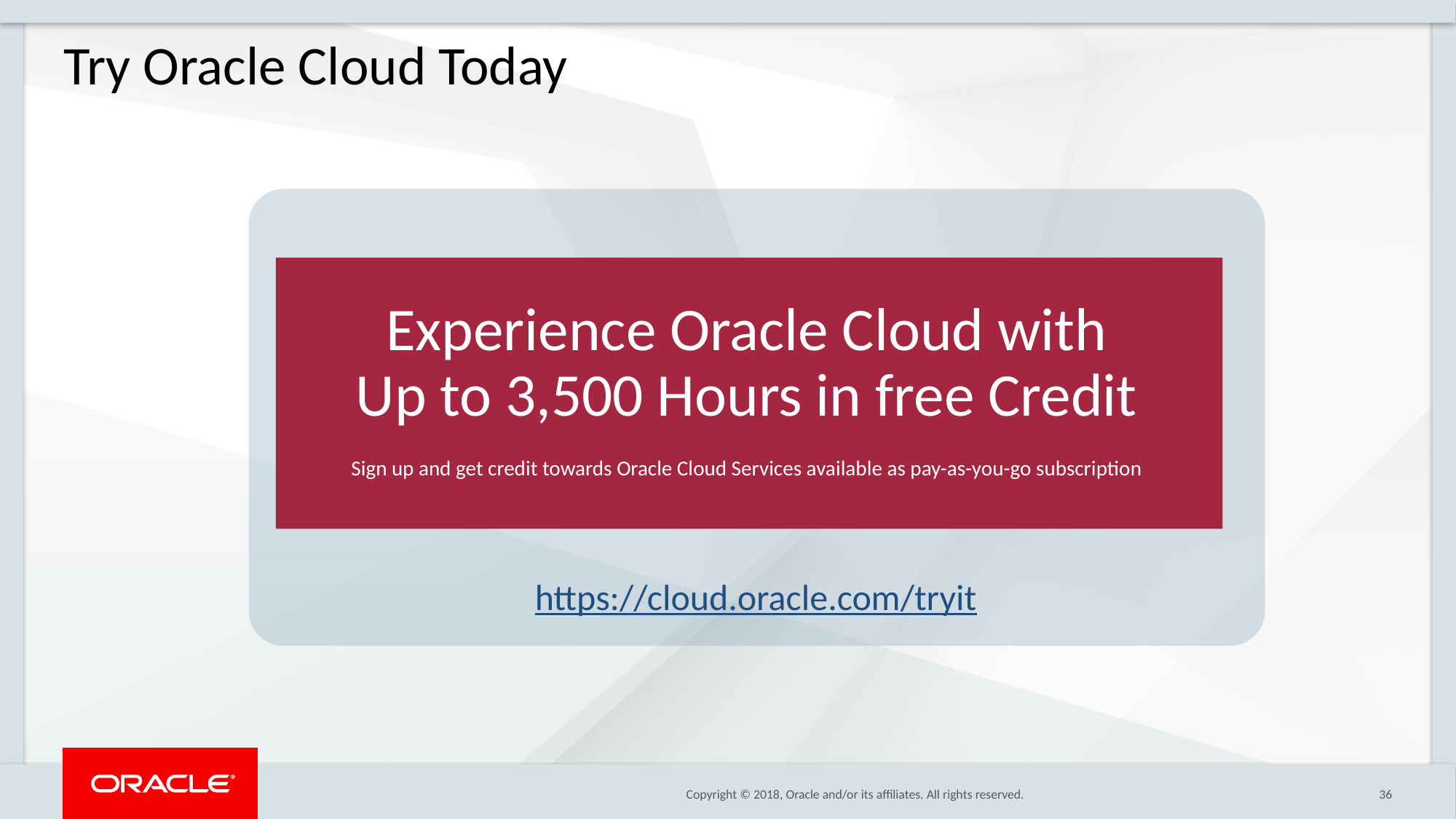

# Try Oracle Cloud Today

Experience Oracle Cloud with
Up to 3,500 Hours in free Credit
Sign up and get credit towards Oracle Cloud Services available as pay-as-you-go subscription
https://cloud.oracle.com/tryit
36